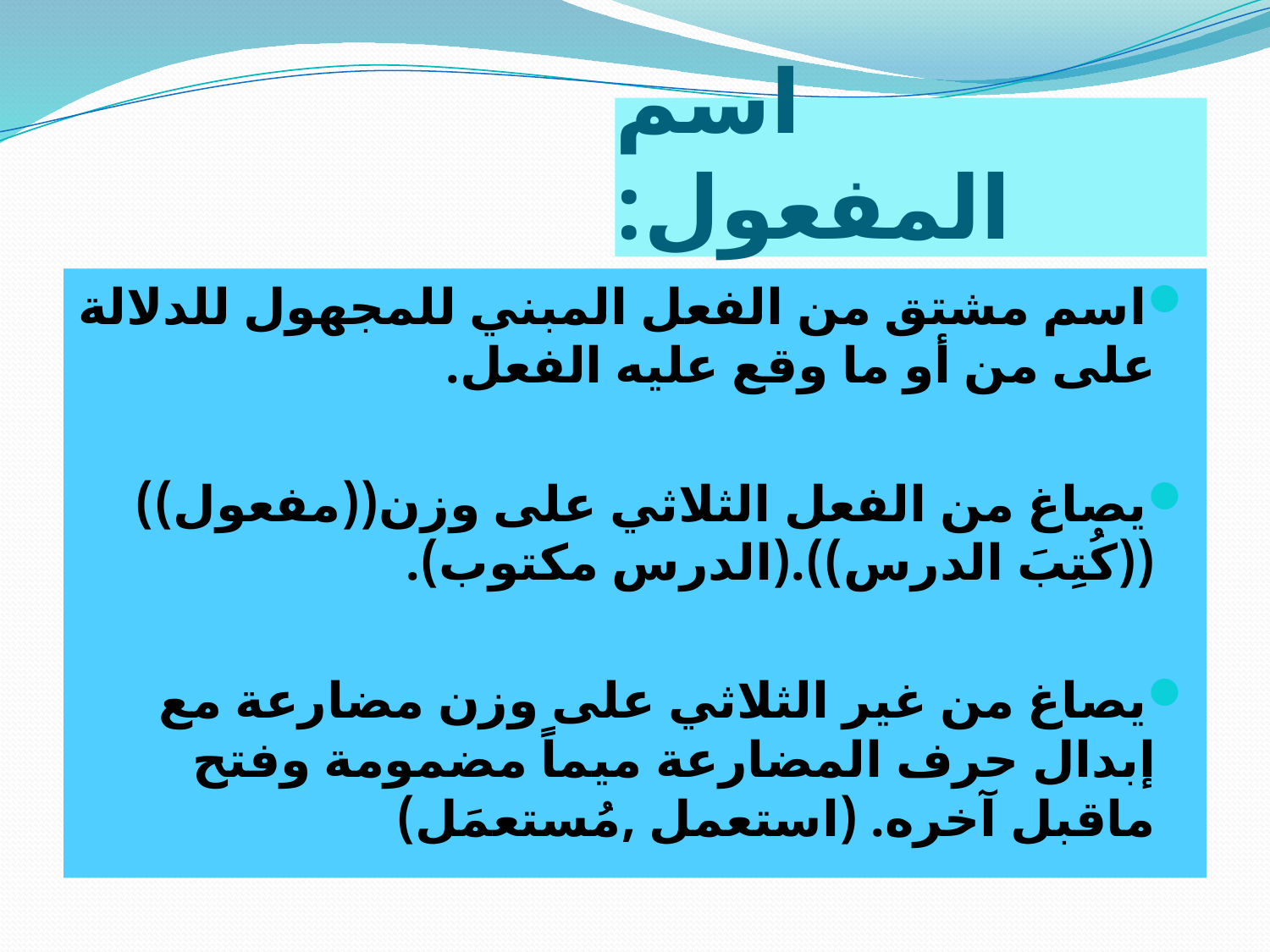

# اسم المفعول:
اسم مشتق من الفعل المبني للمجهول للدلالة على من أو ما وقع عليه الفعل.

يصاغ من الفعل الثلاثي على وزن((مفعول)) ((كُتِبَ الدرس)).(الدرس مكتوب).

يصاغ من غير الثلاثي على وزن مضارعة مع إبدال حرف المضارعة ميماً مضمومة وفتح ماقبل آخره. (استعمل ,مُستعمَل)